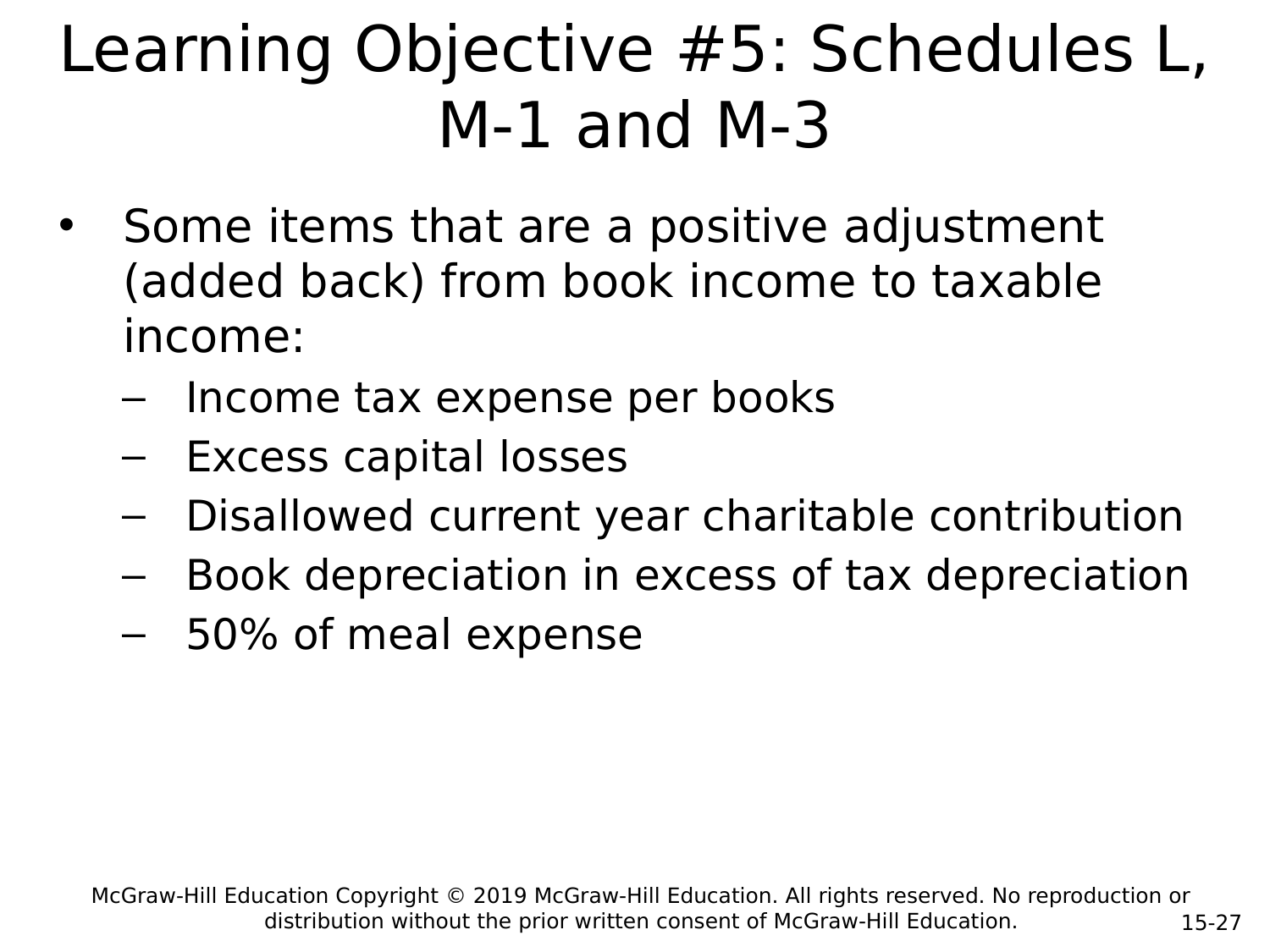

# Learning Objective #5: Schedules L, M-1 and M-3
Some items that are a positive adjustment (added back) from book income to taxable income:
Income tax expense per books
Excess capital losses
Disallowed current year charitable contribution
Book depreciation in excess of tax depreciation
50% of meal expense
McGraw-Hill Education Copyright © 2019 McGraw-Hill Education. All rights reserved. No reproduction or distribution without the prior written consent of McGraw-Hill Education.
15-27